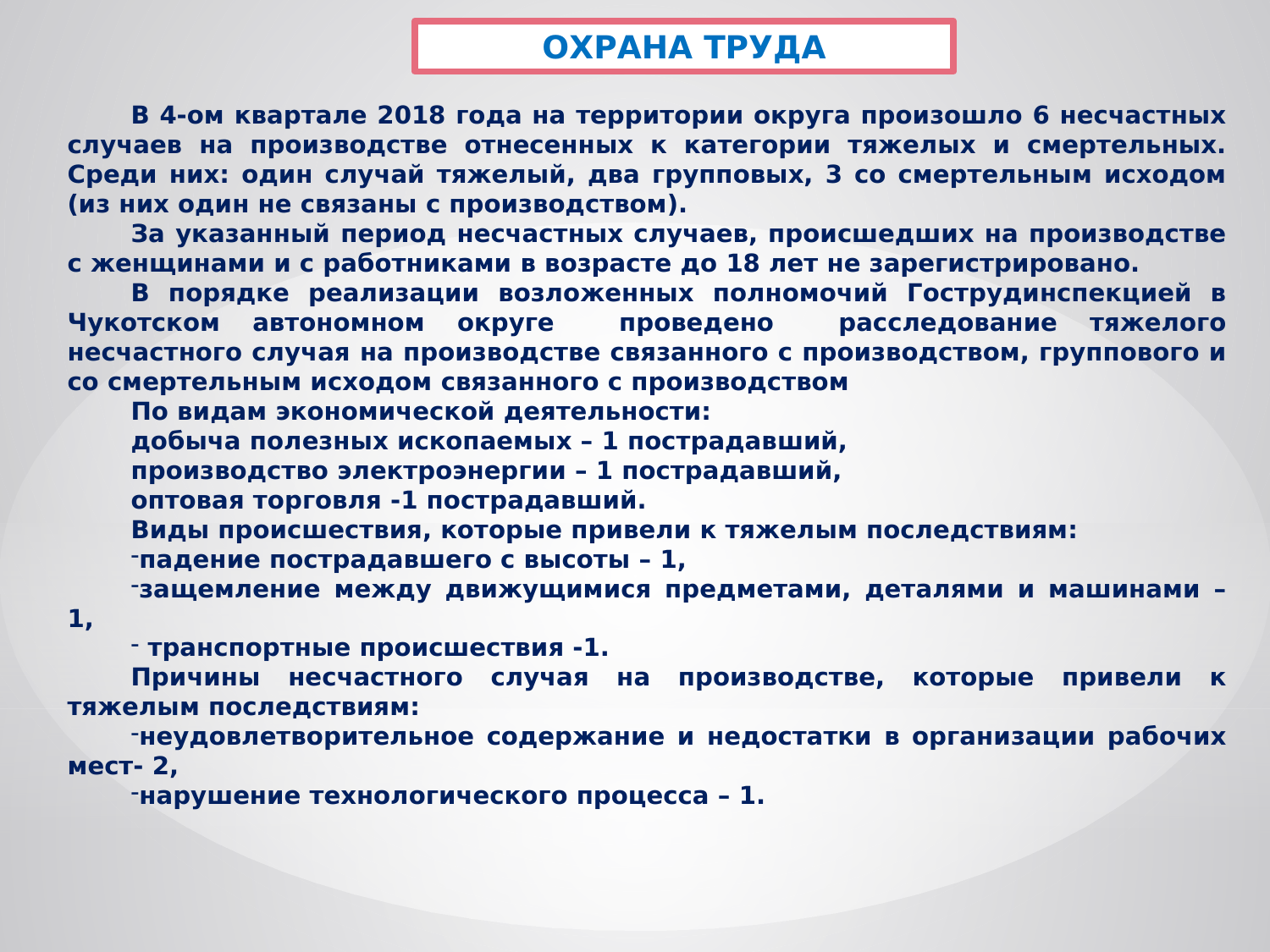

ОХРАНА ТРУДА

В 4-ом квартале 2018 года на территории округа произошло 6 несчастных случаев на производстве отнесенных к категории тяжелых и смертельных. Среди них: один случай тяжелый, два групповых, 3 со смертельным исходом (из них один не связаны с производством).
За указанный период несчастных случаев, происшедших на производстве с женщинами и с работниками в возрасте до 18 лет не зарегистрировано.
В порядке реализации возложенных полномочий Гострудинспекцией в Чукотском автономном округе  проведено  расследование тяжелого несчастного случая на производстве связанного с производством, группового и со смертельным исходом связанного с производством
По видам экономической деятельности:
добыча полезных ископаемых – 1 пострадавший,
производство электроэнергии – 1 пострадавший,
оптовая торговля -1 пострадавший.
Виды происшествия, которые привели к тяжелым последствиям:
падение пострадавшего с высоты – 1,
защемление между движущимися предметами, деталями и машинами – 1,
 транспортные происшествия -1.
Причины несчастного случая на производстве, которые привели к тяжелым последствиям:
неудовлетворительное содержание и недостатки в организации рабочих мест- 2,
нарушение технологического процесса – 1.